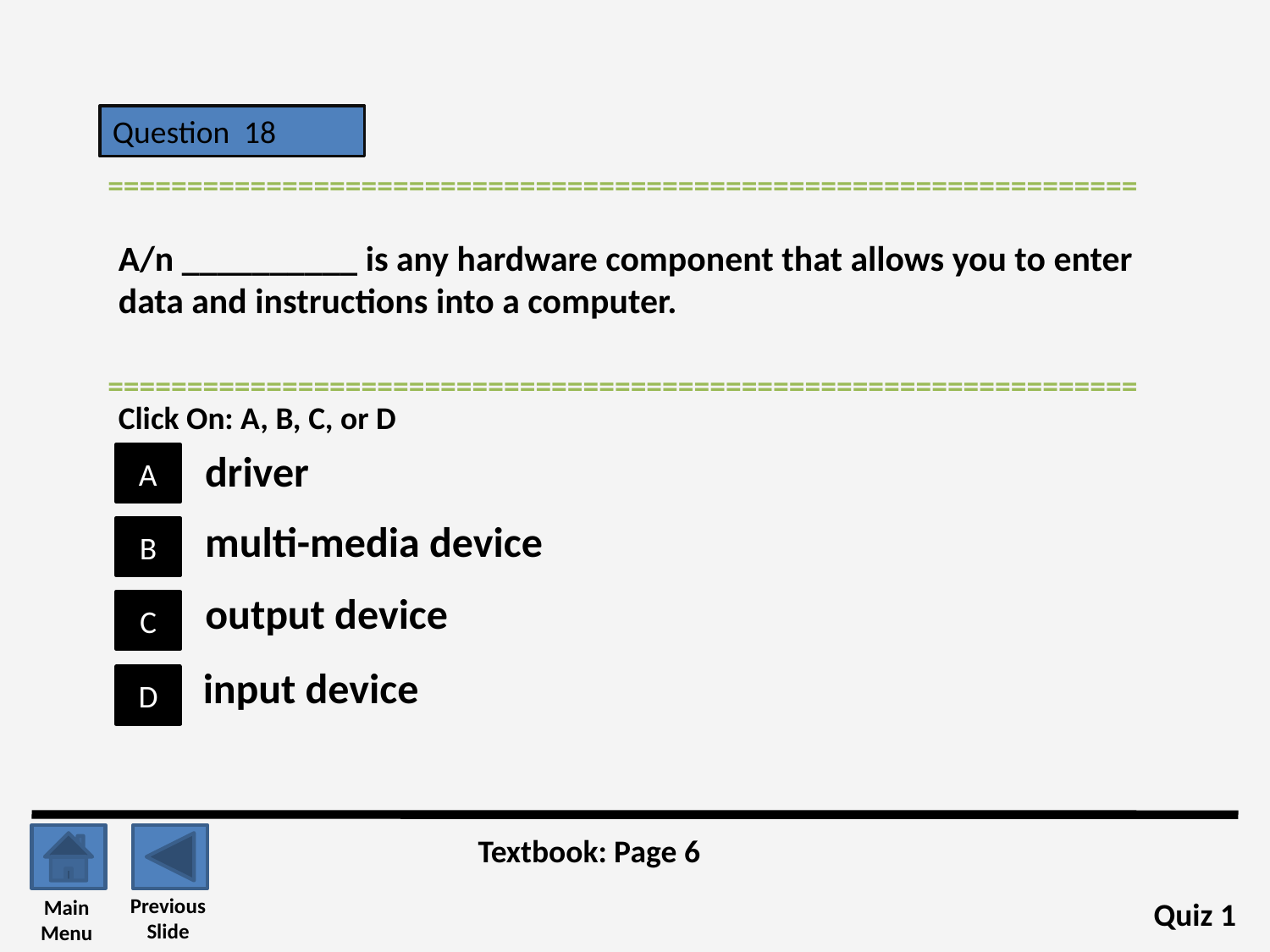

Question  18
=================================================================
A/n __________ is any hardware component that allows you to enter data and instructions into a computer.
=================================================================
Click On: A, B, C, or D

driver
A
multi-media device
B
output device
C
input device
D

Textbook: Page 6
Previous
Slide
Main
Menu
Quiz 1